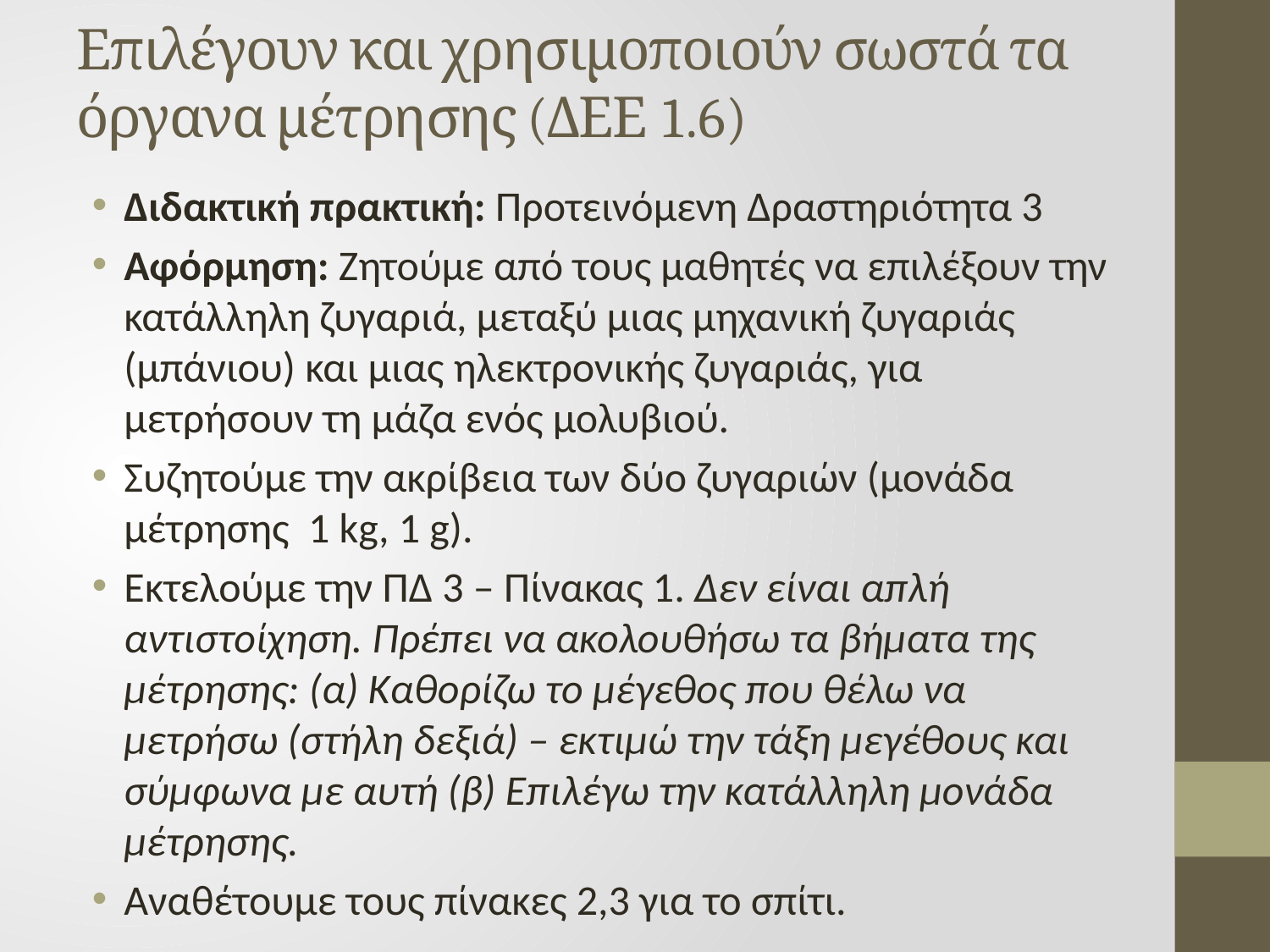

# Επιλέγουν και χρησιμοποιούν σωστά τα όργανα μέτρησης (ΔΕΕ 1.6)
Διδακτική πρακτική: Προτεινόμενη Δραστηριότητα 3
Αφόρμηση: Ζητούμε από τους μαθητές να επιλέξουν την κατάλληλη ζυγαριά, μεταξύ μιας μηχανική ζυγαριάς (μπάνιου) και μιας ηλεκτρονικής ζυγαριάς, για μετρήσουν τη μάζα ενός μολυβιού.
Συζητούμε την ακρίβεια των δύο ζυγαριών (μονάδα μέτρησης  1 kg, 1 g).
Εκτελούμε την ΠΔ 3 – Πίνακας 1. Δεν είναι απλή αντιστοίχηση. Πρέπει να ακολουθήσω τα βήματα της μέτρησης: (α) Καθορίζω το μέγεθος που θέλω να μετρήσω (στήλη δεξιά) – εκτιμώ την τάξη μεγέθους και σύμφωνα με αυτή (β) Επιλέγω την κατάλληλη μονάδα μέτρησης.
Αναθέτουμε τους πίνακες 2,3 για το σπίτι.